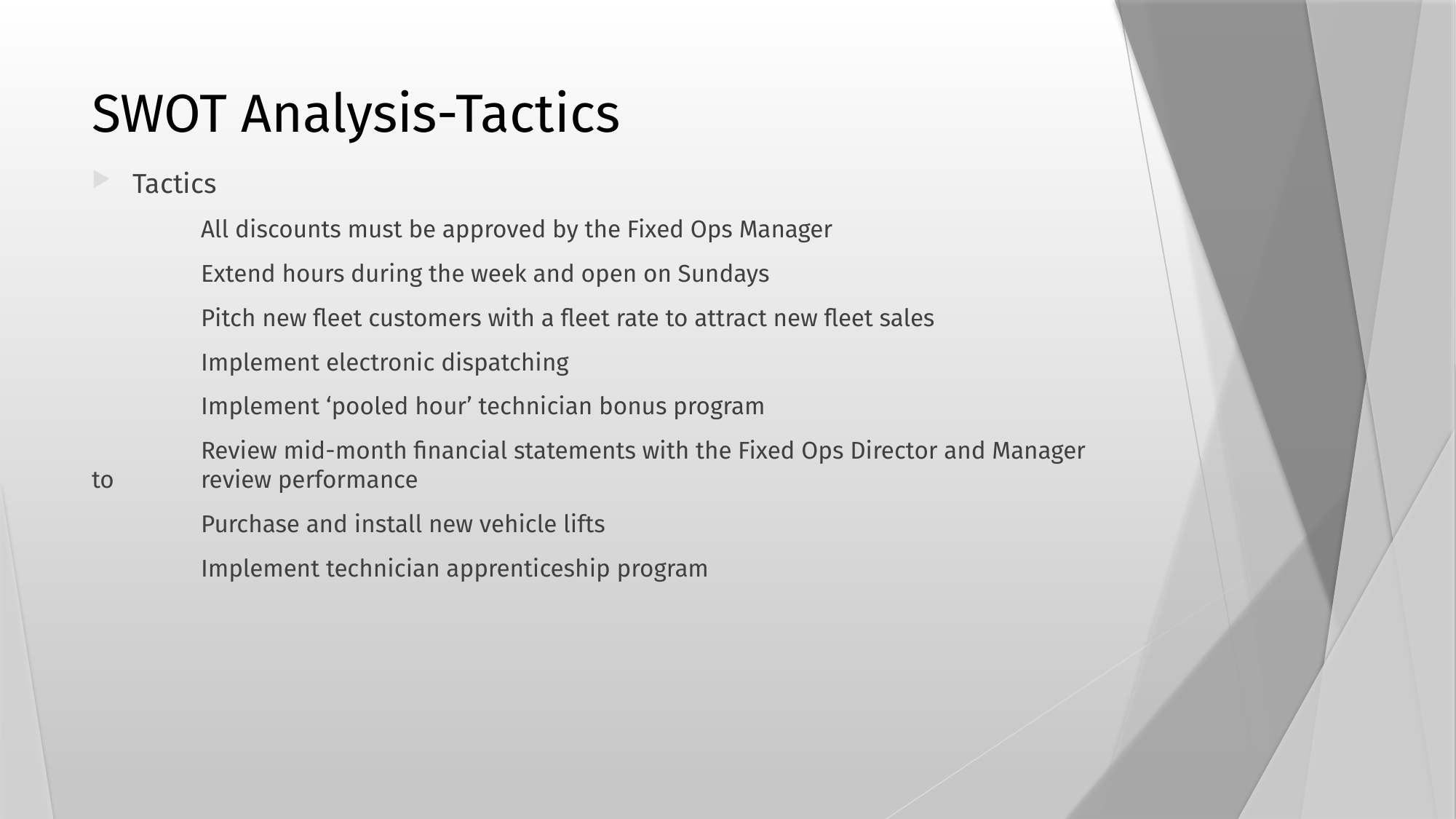

# SWOT Analysis-Tactics
Tactics
	All discounts must be approved by the Fixed Ops Manager
	Extend hours during the week and open on Sundays
	Pitch new fleet customers with a fleet rate to attract new fleet sales
	Implement electronic dispatching
	Implement ‘pooled hour’ technician bonus program
	Review mid-month financial statements with the Fixed Ops Director and Manager to 	review performance
	Purchase and install new vehicle lifts
	Implement technician apprenticeship program